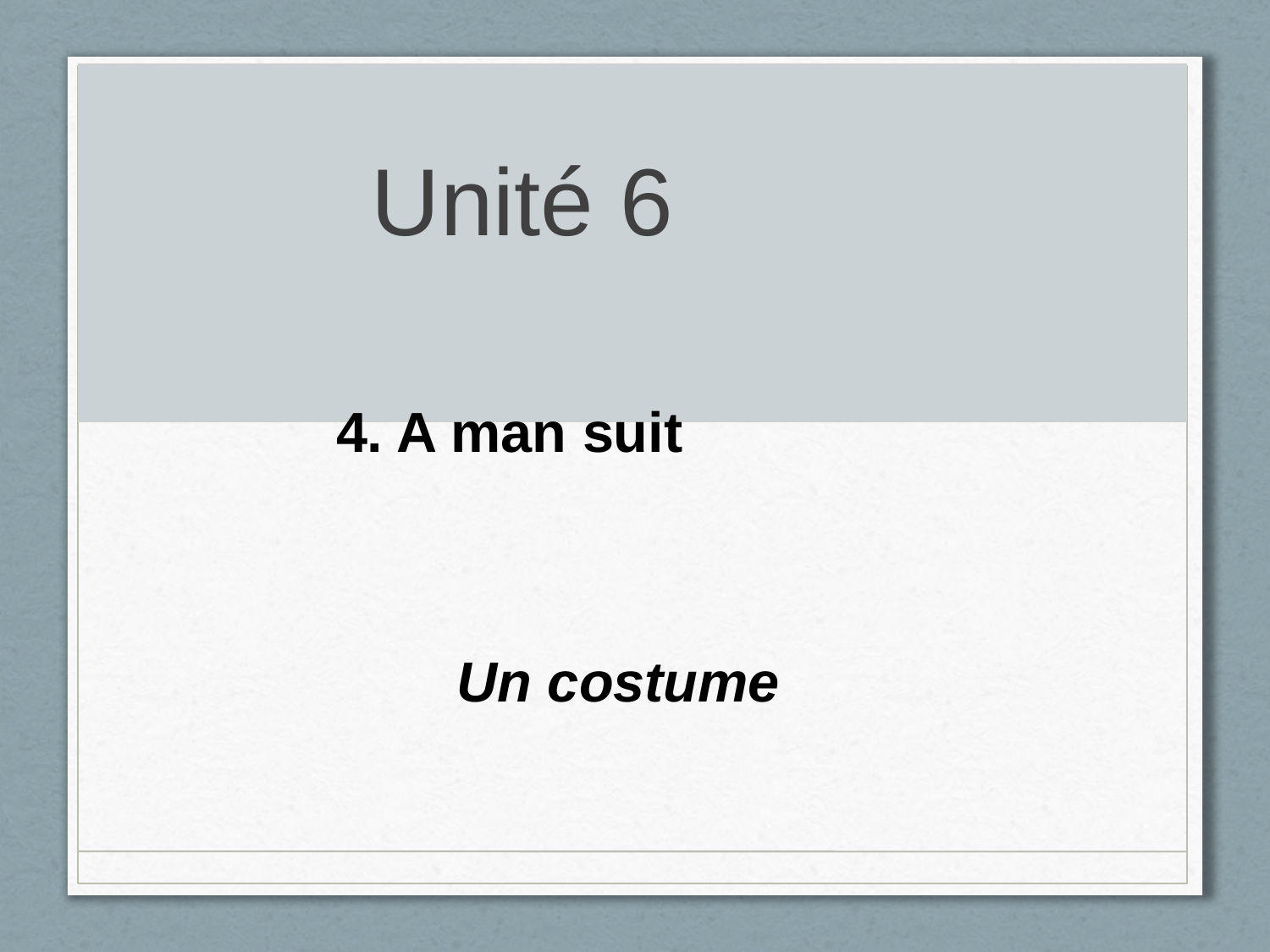

# Unité 6
4. A man suit

Un costume